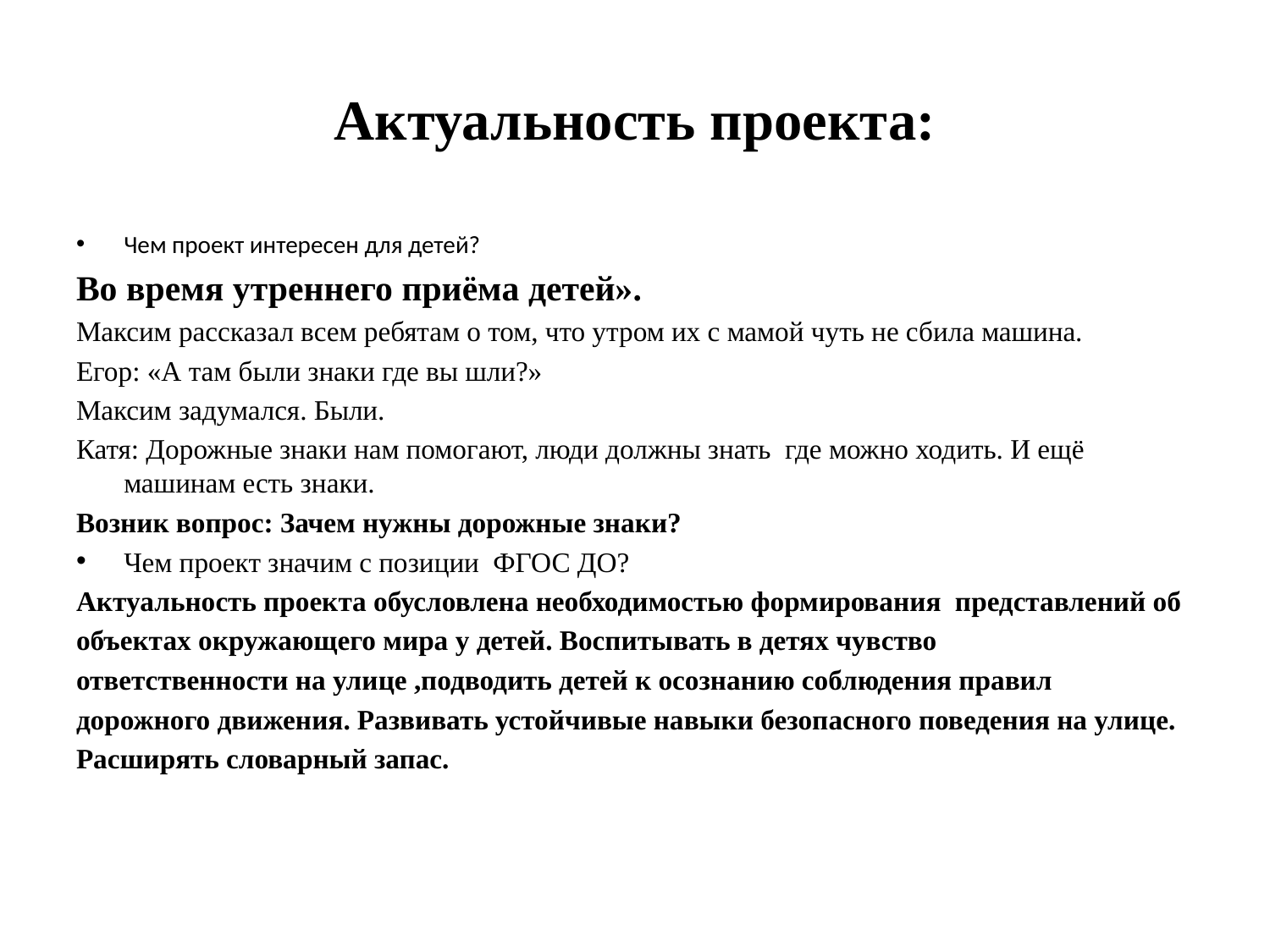

# Актуальность проекта:
Чем проект интересен для детей?
Во время утреннего приёма детей».
Максим рассказал всем ребятам о том, что утром их с мамой чуть не сбила машина.
Егор: «А там были знаки где вы шли?»
Максим задумался. Были.
Катя: Дорожные знаки нам помогают, люди должны знать  где можно ходить. И ещё машинам есть знаки.
Возник вопрос: Зачем нужны дорожные знаки?
Чем проект значим с позиции  ФГОС ДО?
Актуальность проекта обусловлена необходимостью формирования  представлений об
объектах окружающего мира у детей. Воспитывать в детях чувство
ответственности на улице ,подводить детей к осознанию соблюдения правил
дорожного движения. Развивать устойчивые навыки безопасного поведения на улице.
Расширять словарный запас.